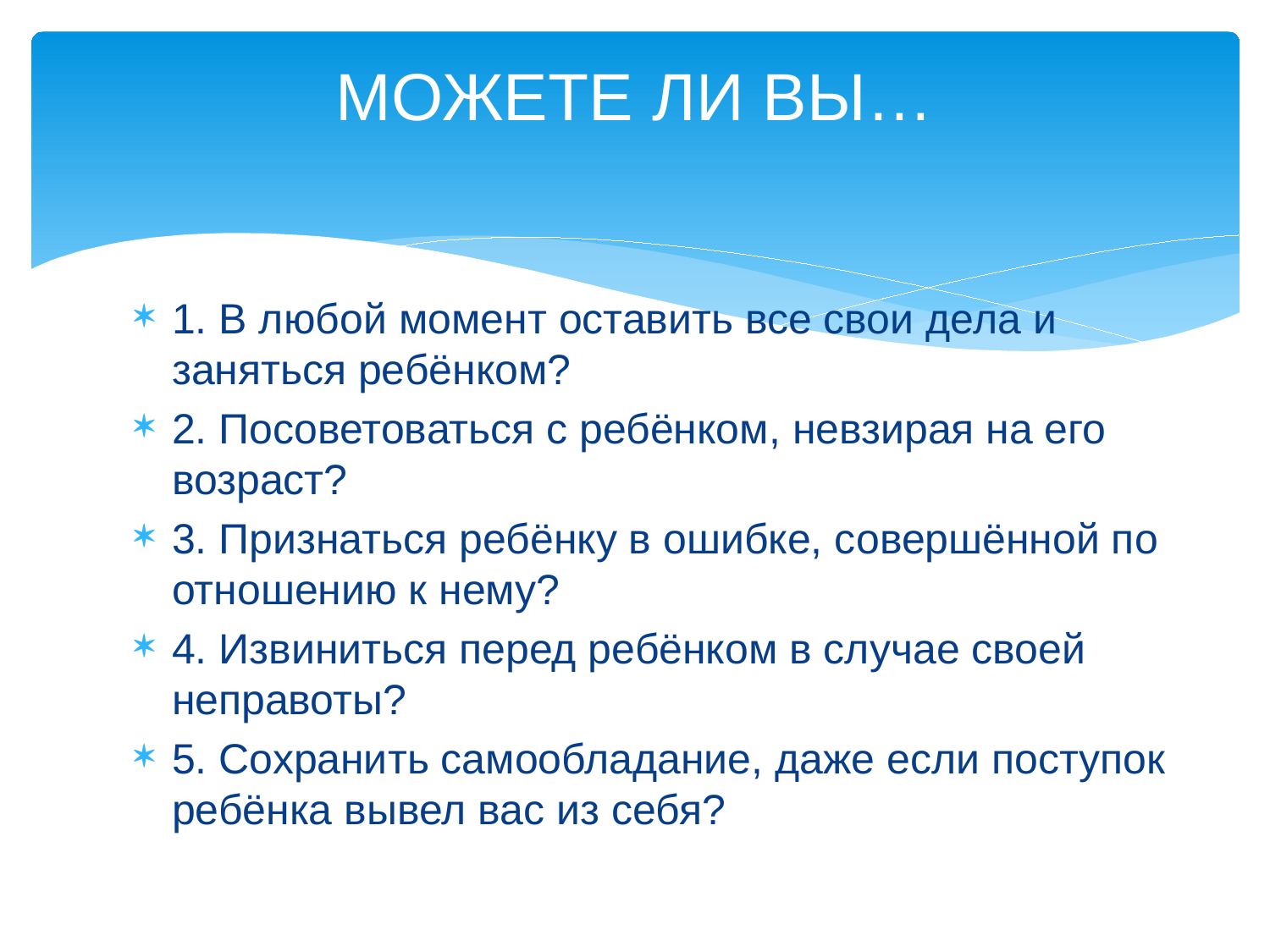

# МОЖЕТЕ ЛИ ВЫ…

1. В любой момент оставить все свои дела и заняться ребёнком?
2. Посоветоваться с ребёнком, невзирая на его возраст?
3. Признаться ребёнку в ошибке, совершённой по отношению к нему?
4. Извиниться перед ребёнком в случае своей неправоты?
5. Сохранить самообладание, даже если поступок ребёнка вывел вас из себя?